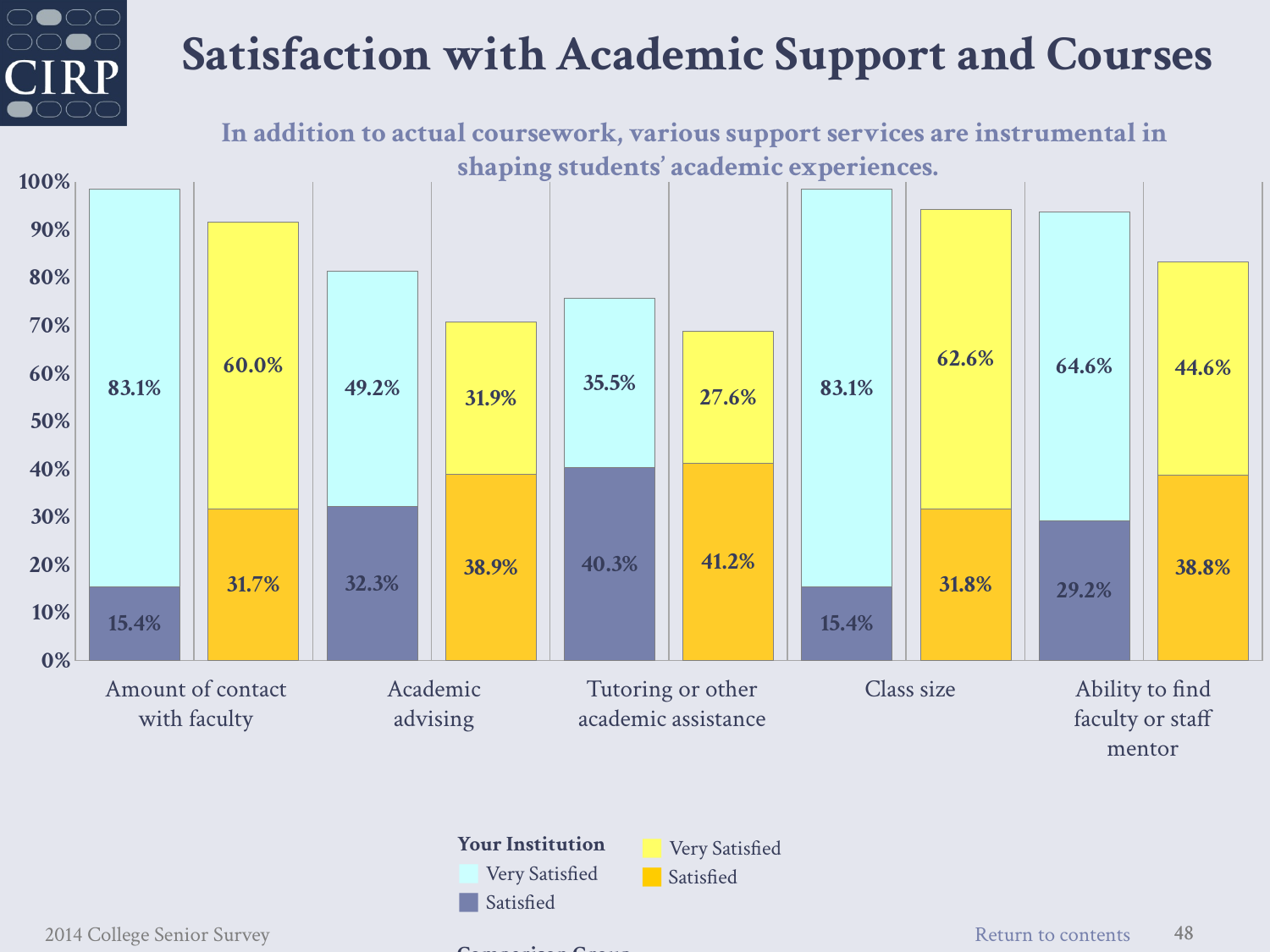

Satisfaction with Academic Support and Courses
In addition to actual coursework, various support services are instrumental in
shaping students’ academic experiences.

### Chart

| Category |  |  |
|---|---|---|
| Amount of contact with faculty | 0.154 | 0.831 |
| comp | 0.317 | 0.6 |
| Academic advising | 0.323 | 0.492 |
| comp | 0.389 | 0.319 |
| Tutoring or other academic assistance | 0.403 | 0.355 |
| comp | 0.412 | 0.276 |
| Class size | 0.154 | 0.831 |
| comp | 0.318 | 0.626 |
| Ability to find a faculty or staff mentor | 0.292 | 0.646 |
| comp | 0.388 | 0.446 |
Amount of contact with faculty
Academic advising
Tutoring or other academic assistance
Class size
Ability to find faculty or staff mentor
Your Institution
■ Very Satisfied
■ Satisfied

Comparison Group
■ Very Satisfied
■ Satisfied

2014 College Senior Survey
48
48